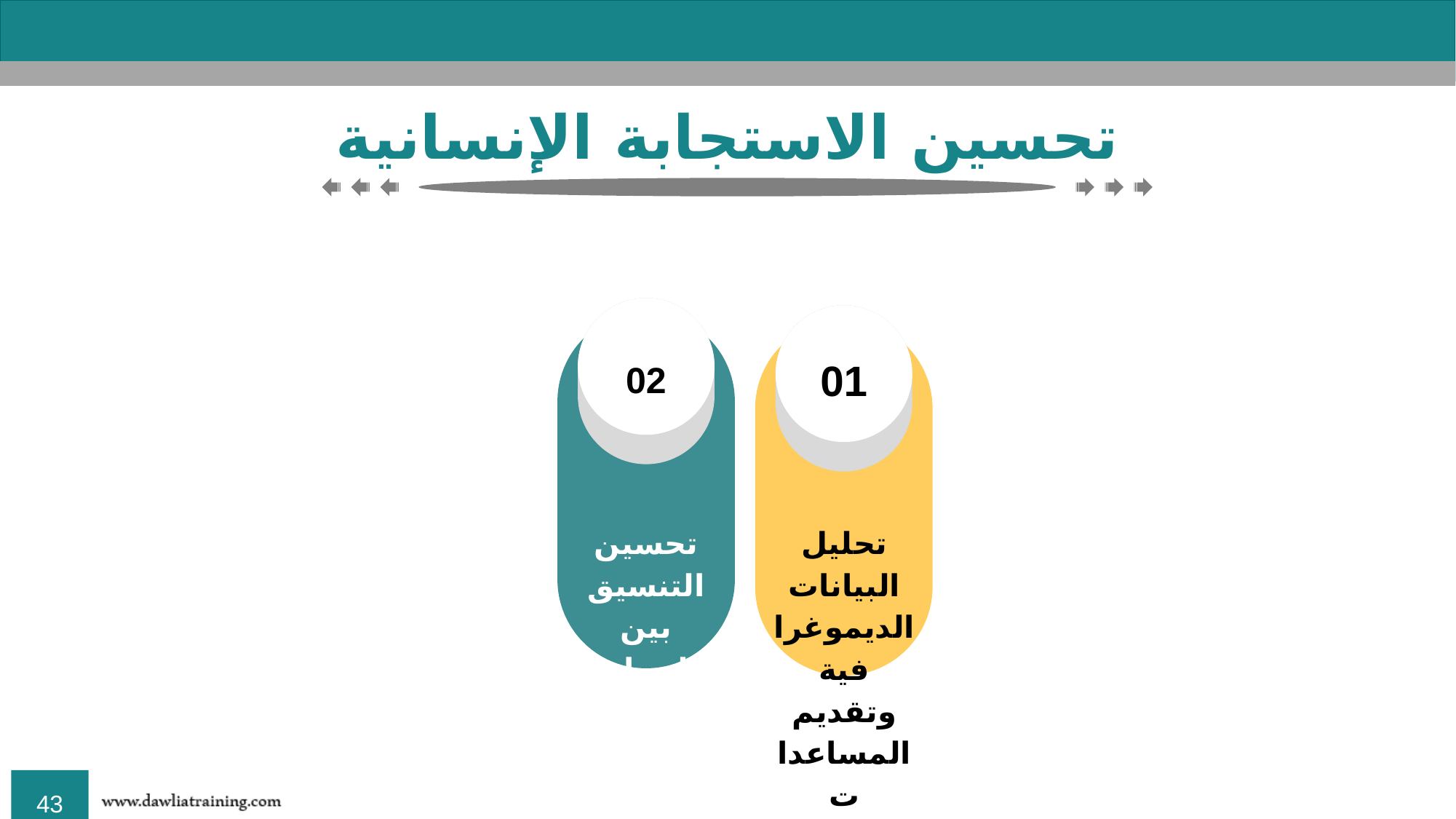

تحسين الاستجابة الإنسانية

02
تحسين التنسيق بين الجهات الفاعلة

01
تحليل البيانات الديموغرافية وتقديم المساعدات